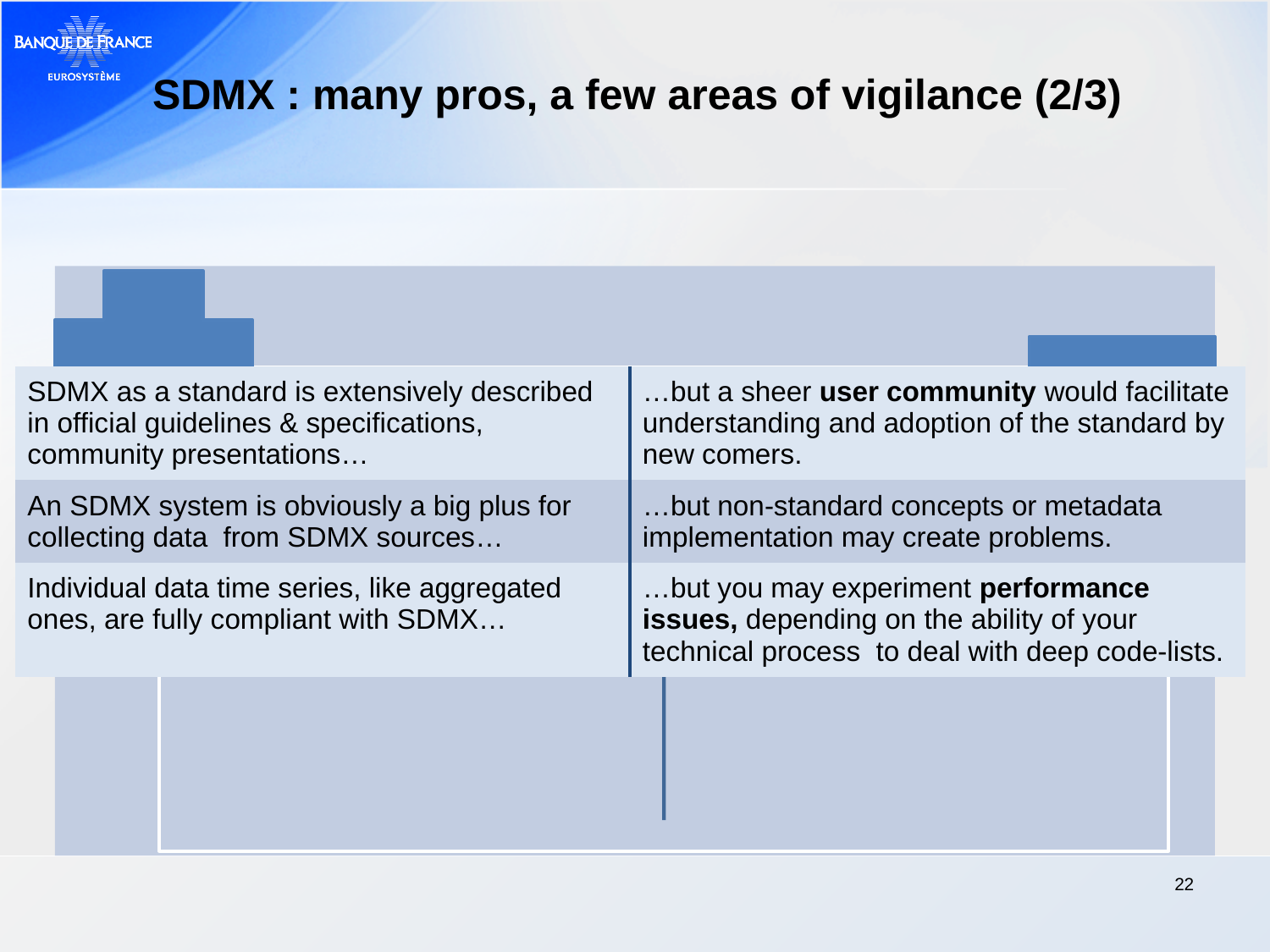

# SDMX : many pros, a few areas of vigilance (2/3)
Clear benefits
Focus of attention
| SDMX as a standard is extensively described in official guidelines & specifications, community presentations… | …but a sheer user community would facilitate understanding and adoption of the standard by new comers. |
| --- | --- |
| An SDMX system is obviously a big plus for collecting data from SDMX sources… | …but non-standard concepts or metadata implementation may create problems. |
| Individual data time series, like aggregated ones, are fully compliant with SDMX… | …but you may experiment performance issues, depending on the ability of your technical process to deal with deep code-lists. |
22